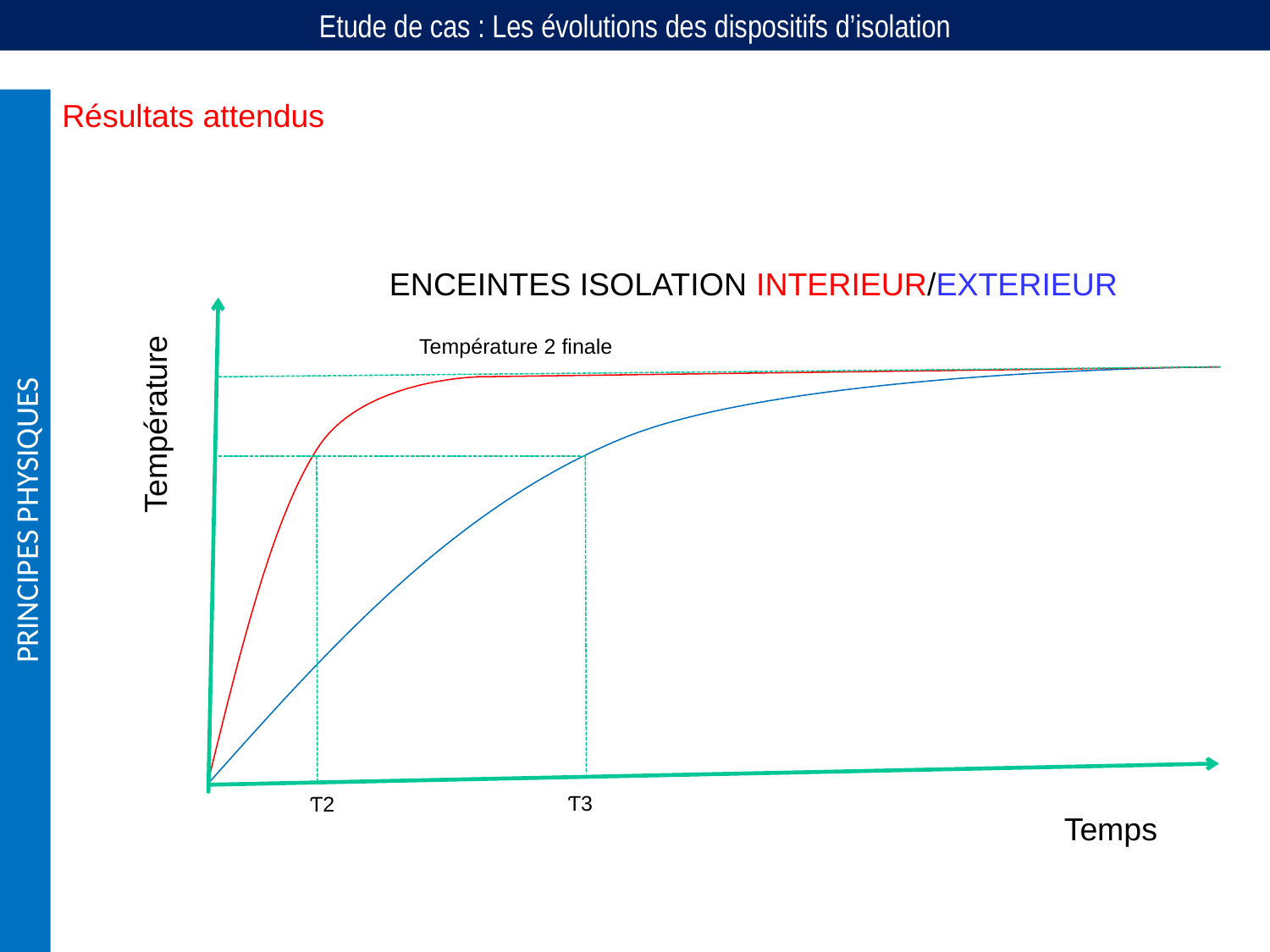

Etude de cas : Les évolutions des dispositifs d’isolation
Résultats attendus

ENCEINTES ISOLATION INTERIEUR/EXTERIEUR
Température
Température 2 finale

PRINCIPES PHYSIQUES
Ƭ3
Ƭ2
Temps